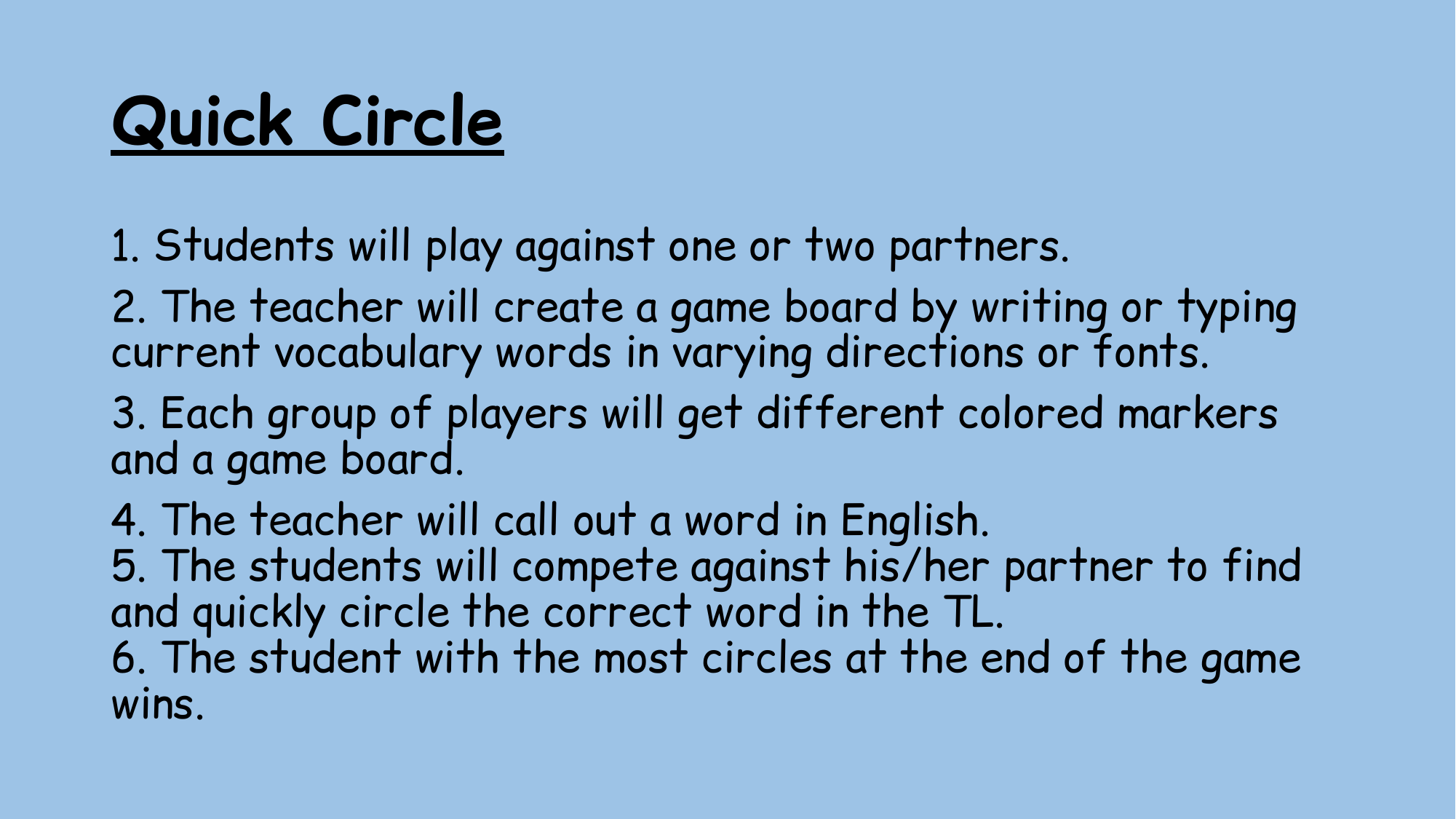

# Quick Circle
1. Students will play against one or two partners.
2. The teacher will create a game board by writing or typing current vocabulary words in varying directions or fonts.
3. Each group of players will get different colored markers and a game board.
4. The teacher will call out a word in English.
5. The students will compete against his/her partner to find and quickly circle the correct word in the TL.
6. The student with the most circles at the end of the game wins.